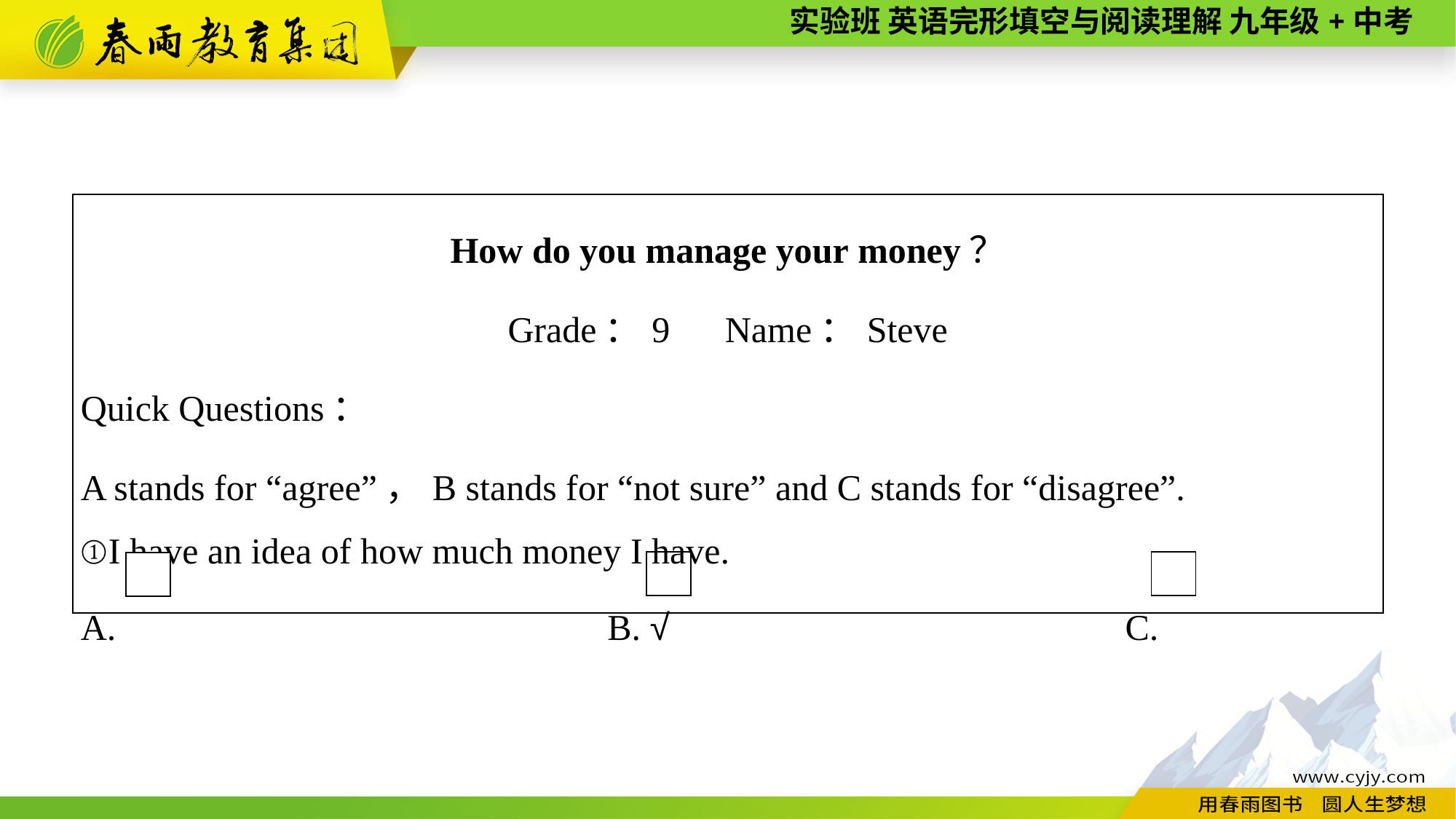

| How do you manage your money？ Grade：9　Name：Steve Quick Questions： A stands for “agree”，B stands for “not sure” and C stands for “disagree”. ①I have an idea of how much money I have. A.   B. √　　　　　　　　　　　　C. |
| --- |